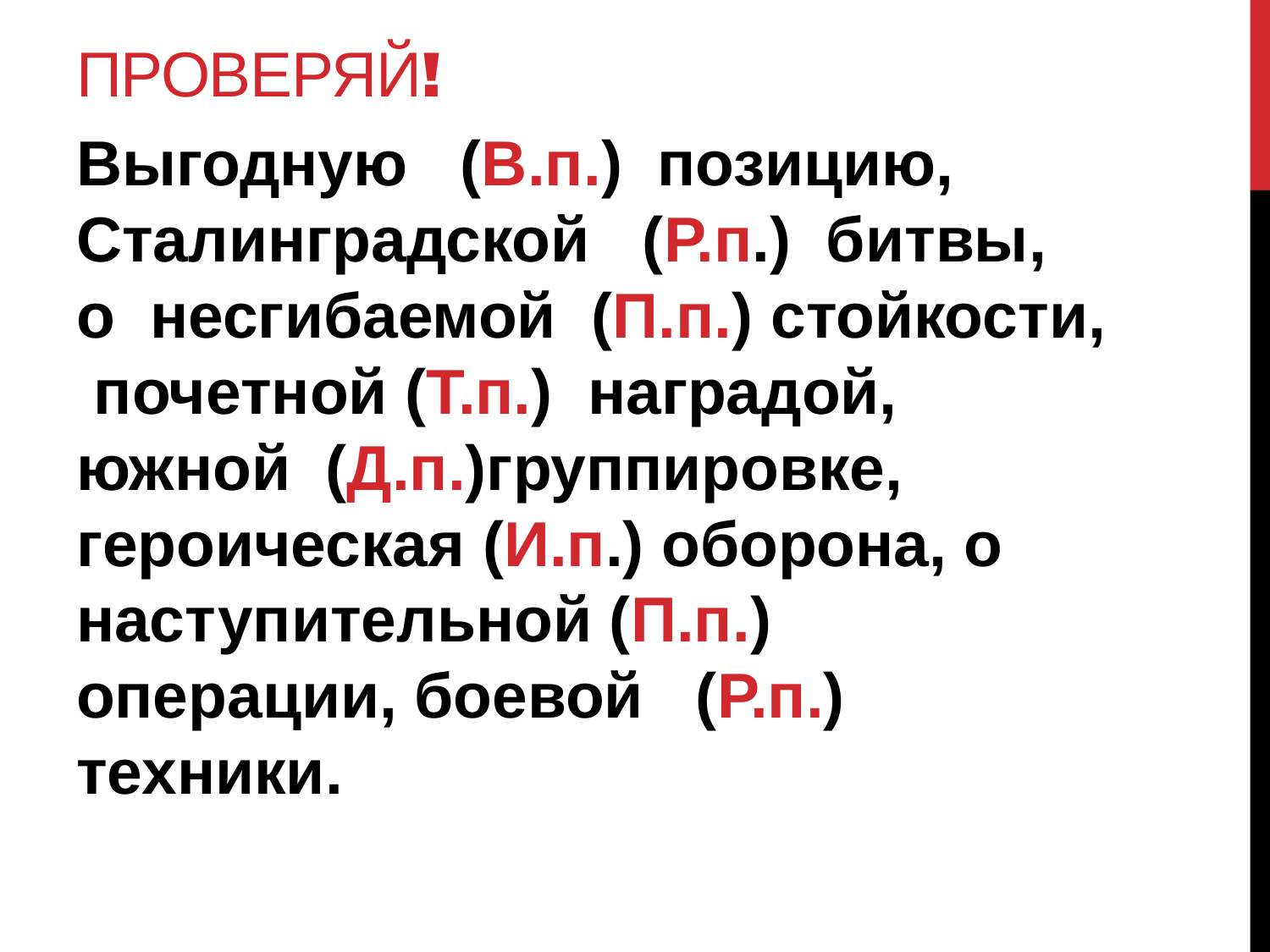

# Проверяй!
Выгодную   (В.п.)  позицию,  Сталинградской   (Р.п.)  битвы,  о  несгибаемой  (П.п.) стойкости,  почетной (Т.п.)  наградой,  южной  (Д.п.)группировке, героическая (И.п.) оборона, о наступительной (П.п.) операции, боевой   (Р.п.) техники.